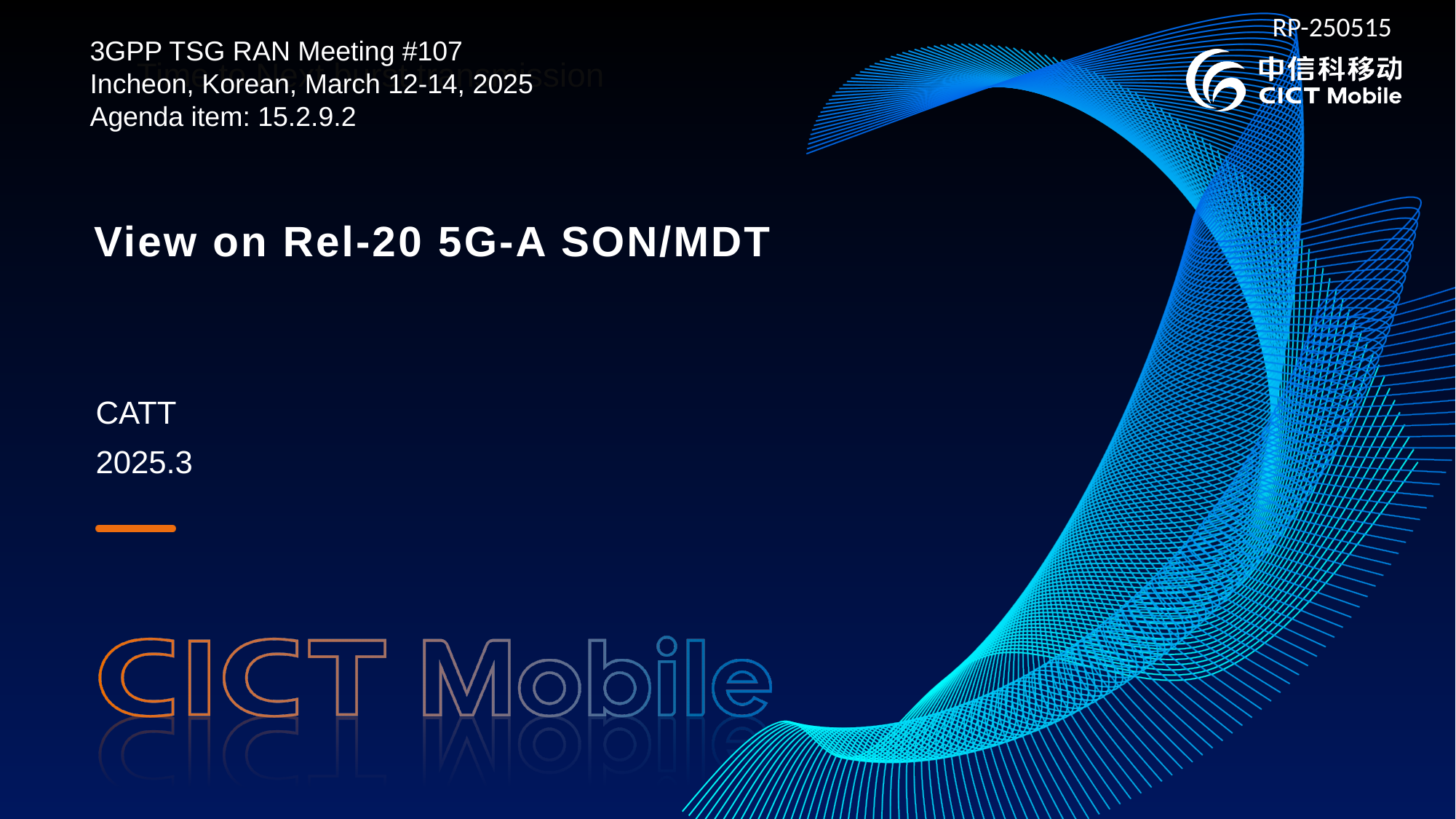

RP-250515
3GPP TSG RAN Meeting #107
Incheon, Korean, March 12-14, 2025
Agenda item: 15.2.9.2
Time to Next burst transmission
# View on Rel-20 5G-A SON/MDT
CATT
2025.3